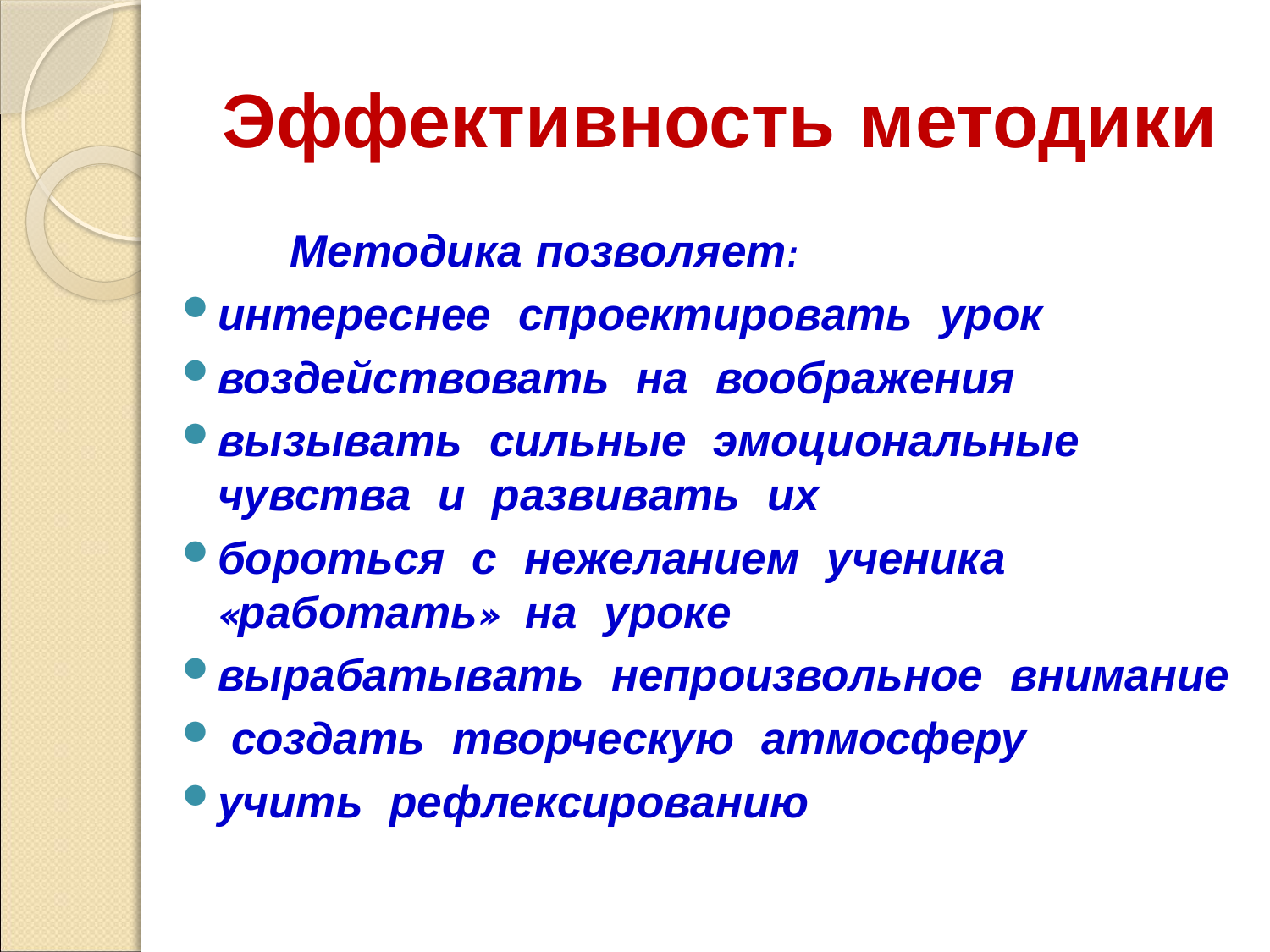

# Эффективность методики
        Методика позволяет:
интереснее  спроектировать  урок
воздействовать  на  воображения
вызывать  сильные  эмоциональные  чувства  и  развивать  их
бороться  с  нежеланием  ученика  «работать»  на  уроке
вырабатывать  непроизвольное  внимание
 создать  творческую  атмосферу
учить  рефлексированию